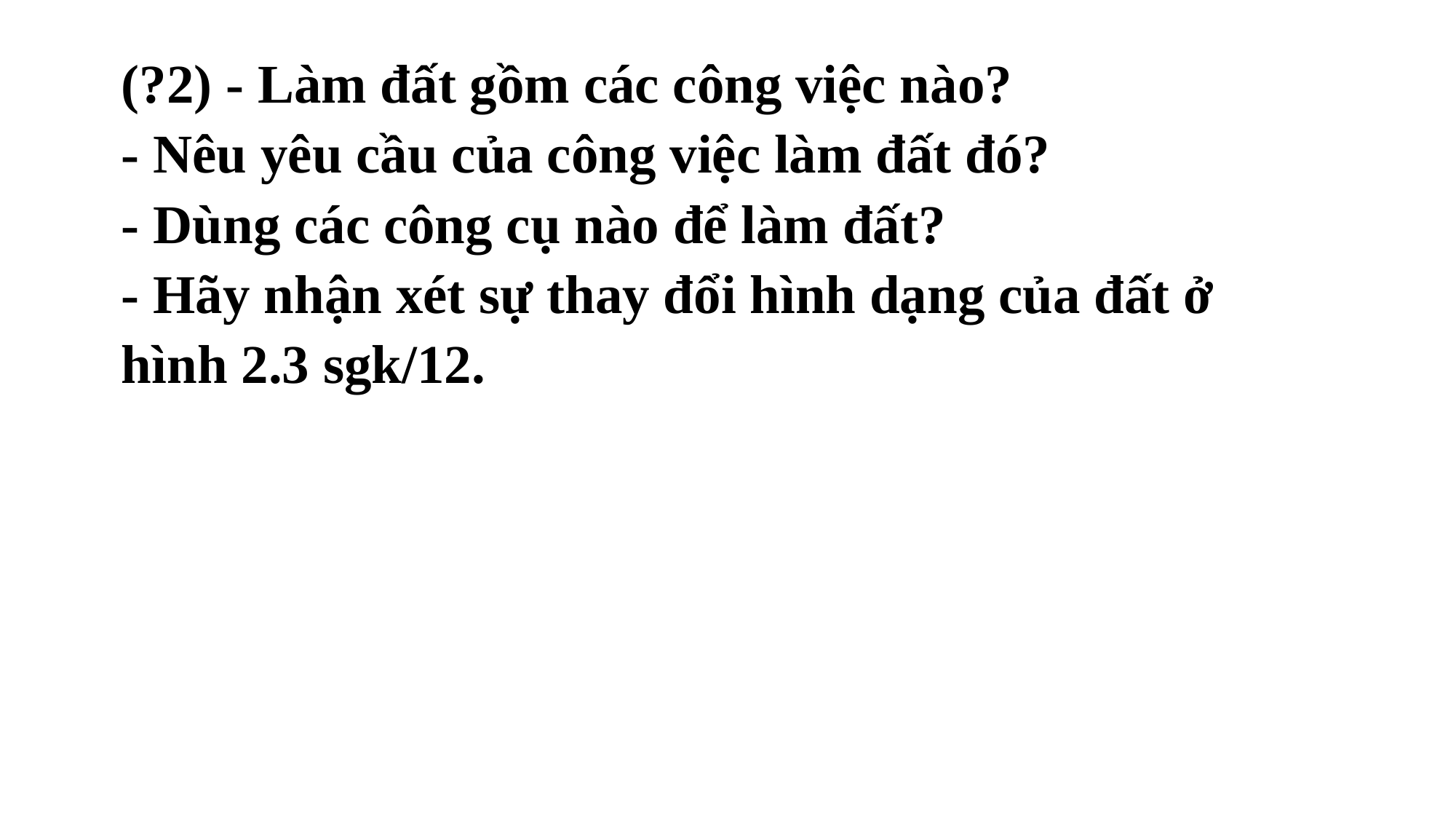

(?2) - Làm đất gồm các công việc nào?
- Nêu yêu cầu của công việc làm đất đó?
- Dùng các công cụ nào để làm đất?
- Hãy nhận xét sự thay đổi hình dạng của đất ở hình 2.3 sgk/12.